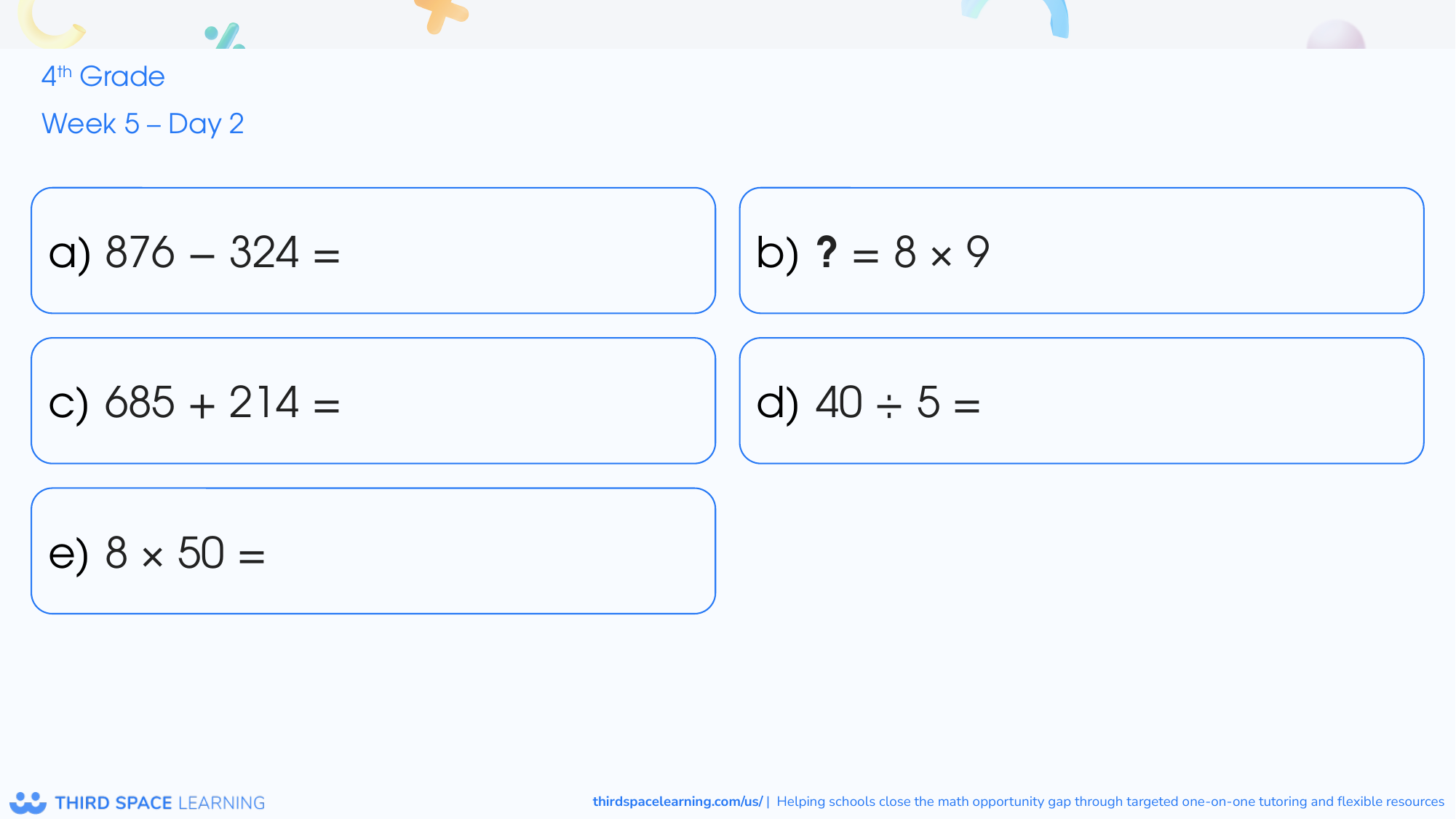

4th Grade
Week 5 – Day 2
876 − 324 =
? = 8 × 9
685 + 214 =
40 ÷ 5 =
8 × 50 =